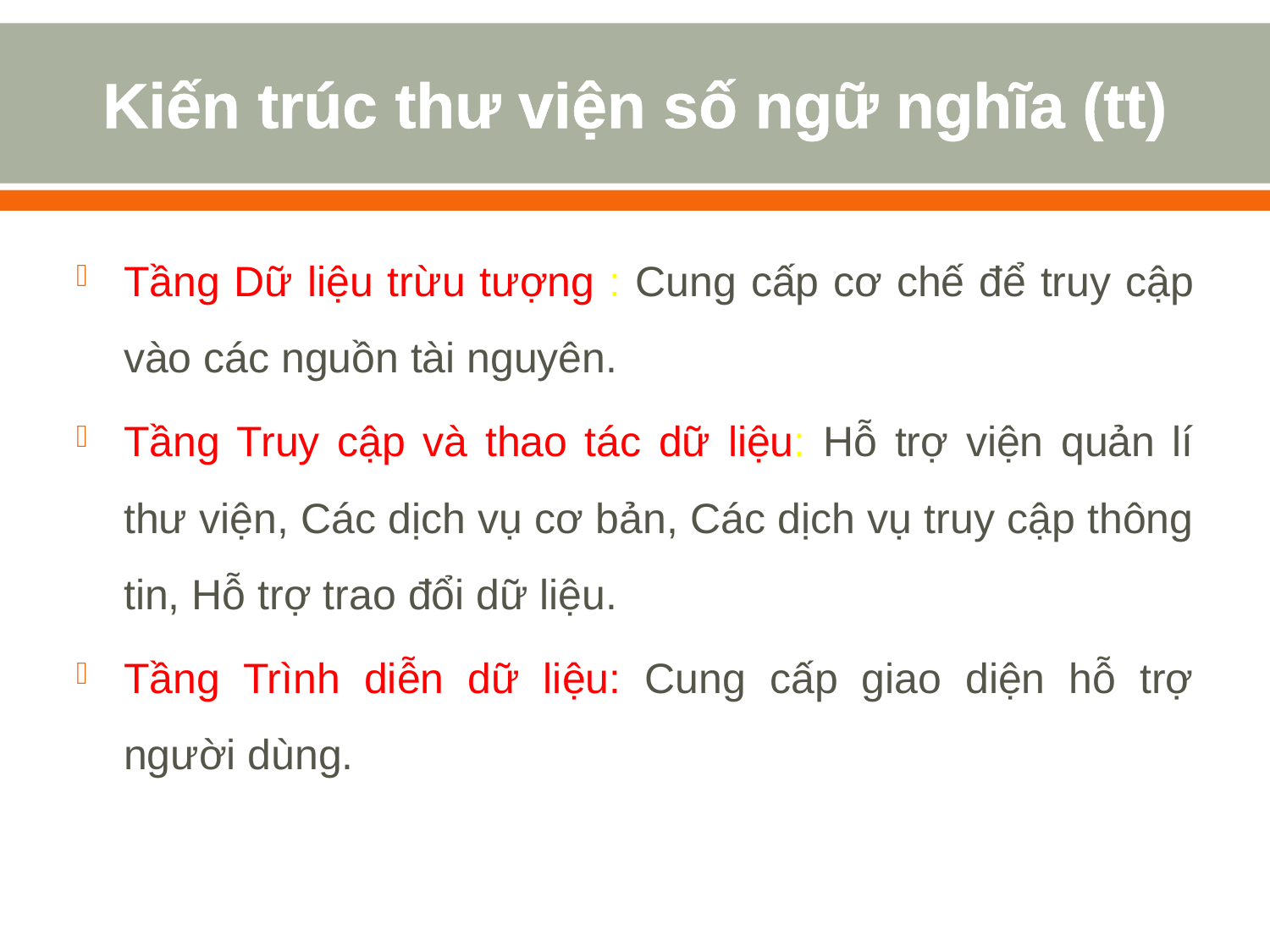

# Kiến trúc thư viện số ngữ nghĩa (tt)
Tầng Dữ liệu trừu tượng : Cung cấp cơ chế để truy cập vào các nguồn tài nguyên.
Tầng Truy cập và thao tác dữ liệu: Hỗ trợ viện quản lí thư viện, Các dịch vụ cơ bản, Các dịch vụ truy cập thông tin, Hỗ trợ trao đổi dữ liệu.
Tầng Trình diễn dữ liệu: Cung cấp giao diện hỗ trợ người dùng.